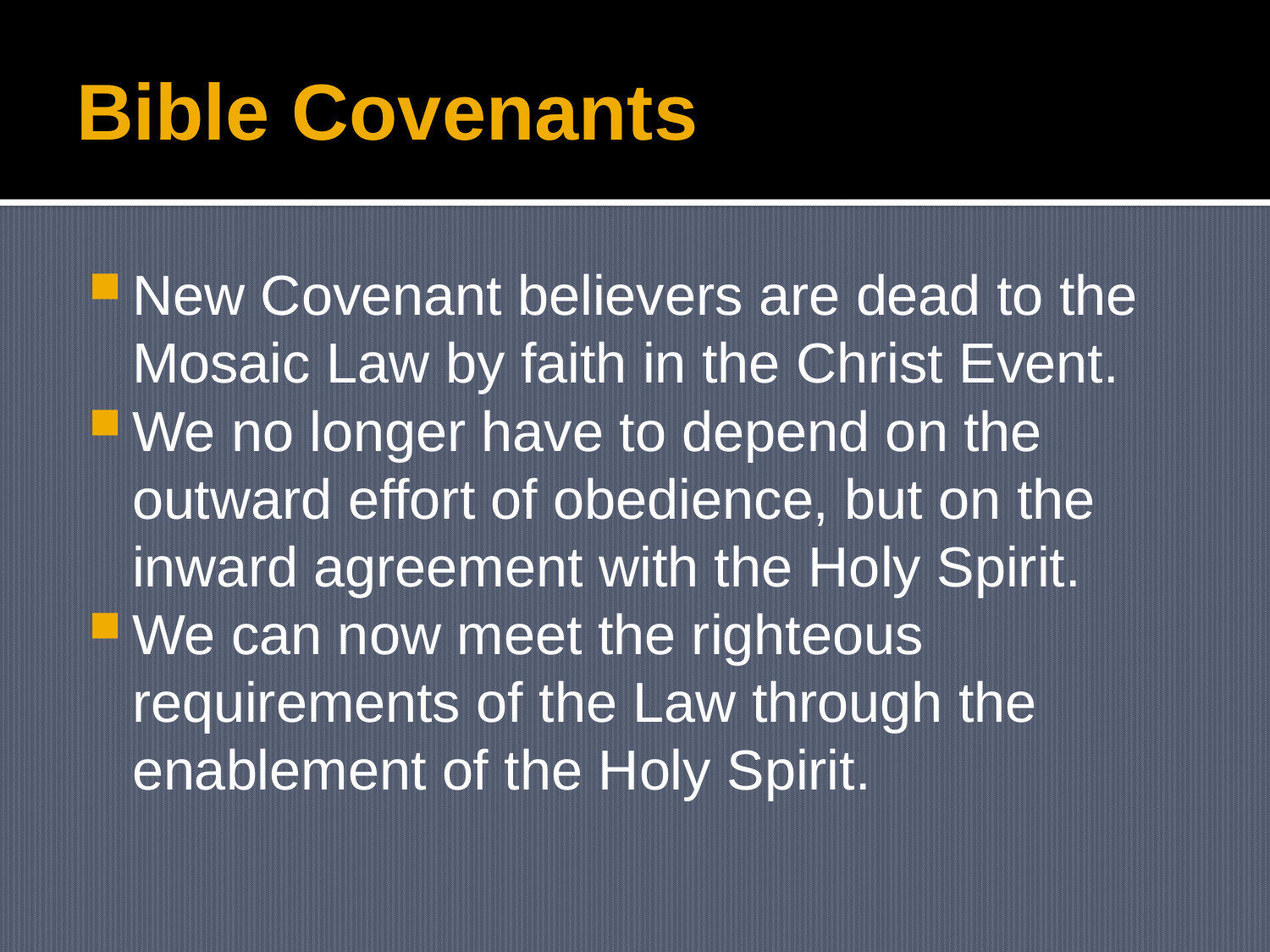

# Bible Covenants
New Covenant believers are dead to the Mosaic Law by faith in the Christ Event.
We no longer have to depend on the outward effort of obedience, but on the inward agreement with the Holy Spirit.
We can now meet the righteous requirements of the Law through the enablement of the Holy Spirit.